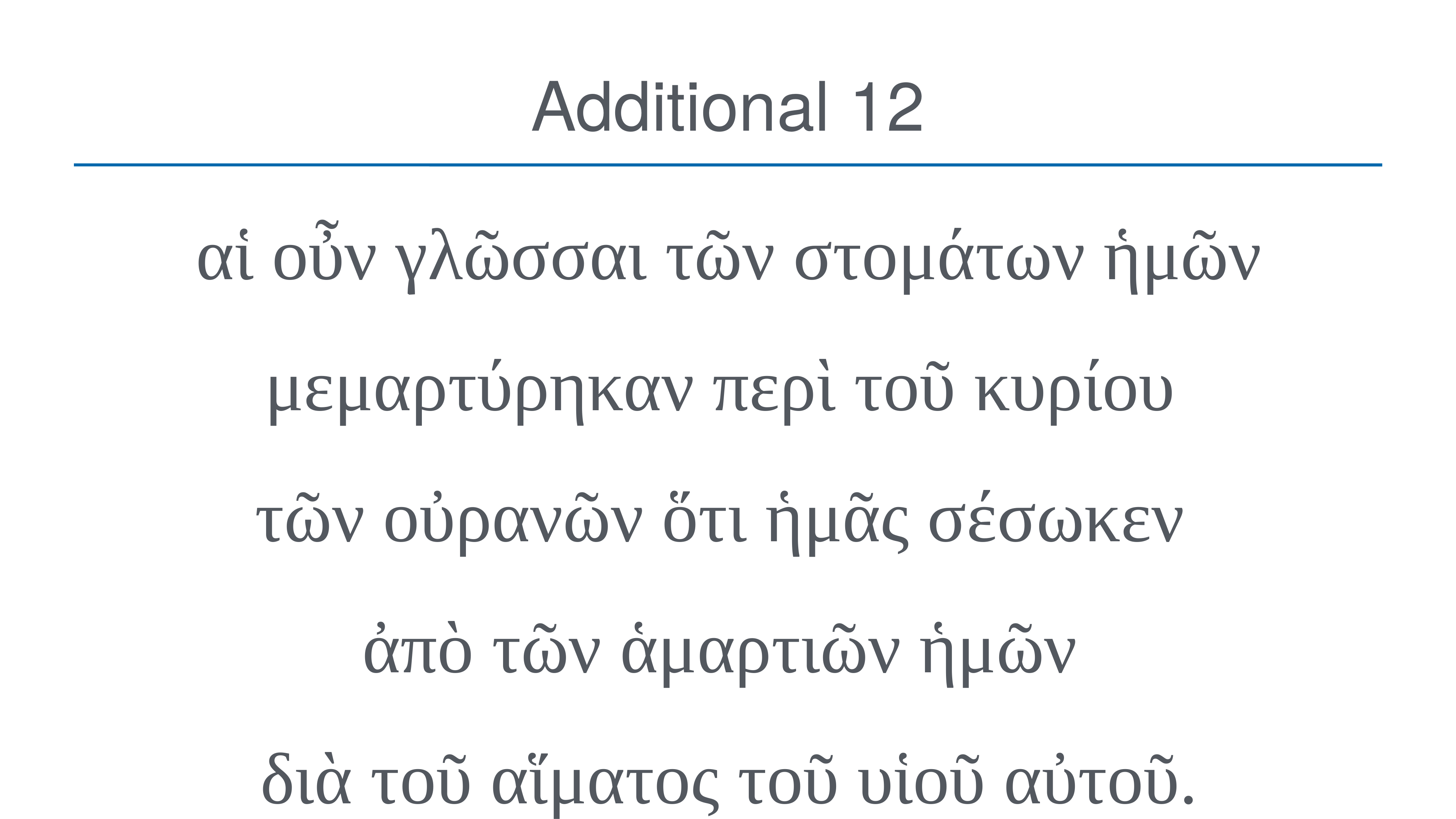

# Additional 12
αἱ οὖν γλῶσσαι τῶν στομάτων ἡμῶν μεμαρτύρηκαν περὶ τοῦ κυρίου
τῶν οὐρανῶν ὅτι ἡμᾶς σέσωκεν
ἀπὸ τῶν ἁμαρτιῶν ἡμῶν
διὰ τοῦ αἵματος τοῦ υἱοῦ αὐτοῦ.